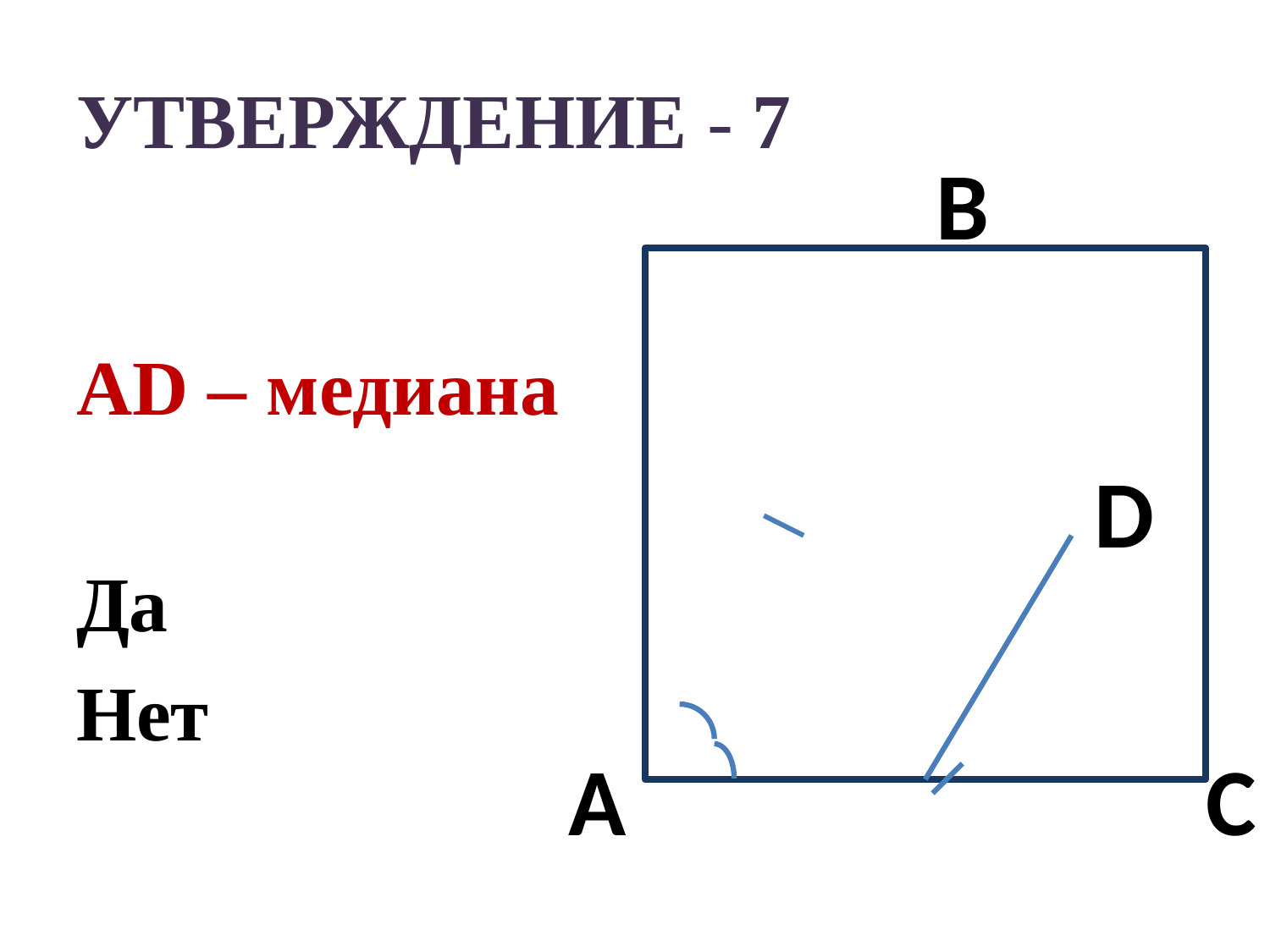

# УТВЕРЖДЕНИЕ - 7
В

АD – медиана

Да
Нет

АА

D

А
С